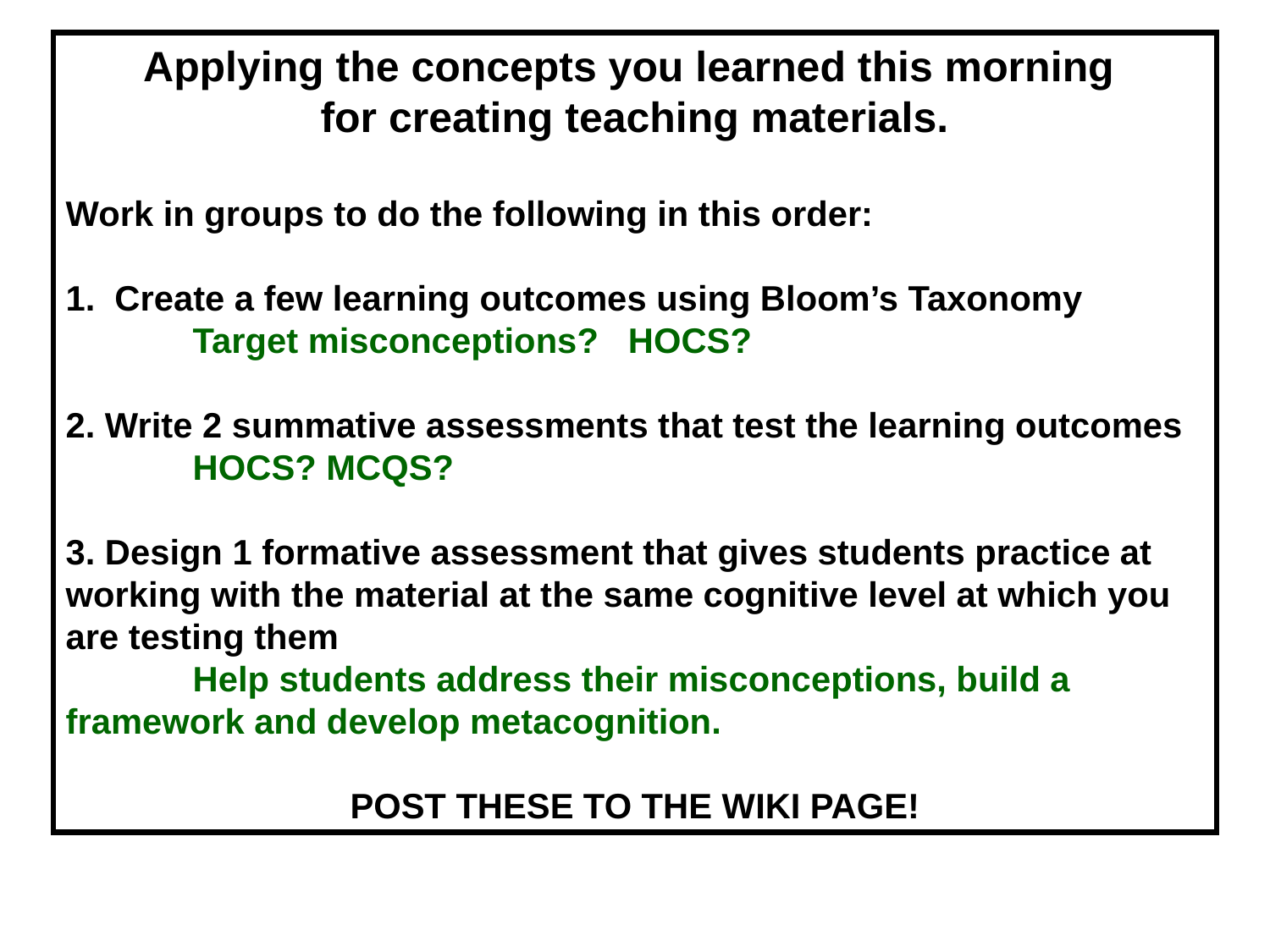

Applying the concepts you learned this morning
for creating teaching materials.

Work in groups to do the following in this order:

1.  Create a few learning outcomes using Bloom’s Taxonomy
	Target misconceptions?   HOCS?

2. Write 2 summative assessments that test the learning outcomes
	HOCS? MCQS?

3. Design 1 formative assessment that gives students practice at working with the material at the same cognitive level at which you are testing them
	Help students address their misconceptions, build a 	framework and develop metacognition.

POST THESE TO THE WIKI PAGE!